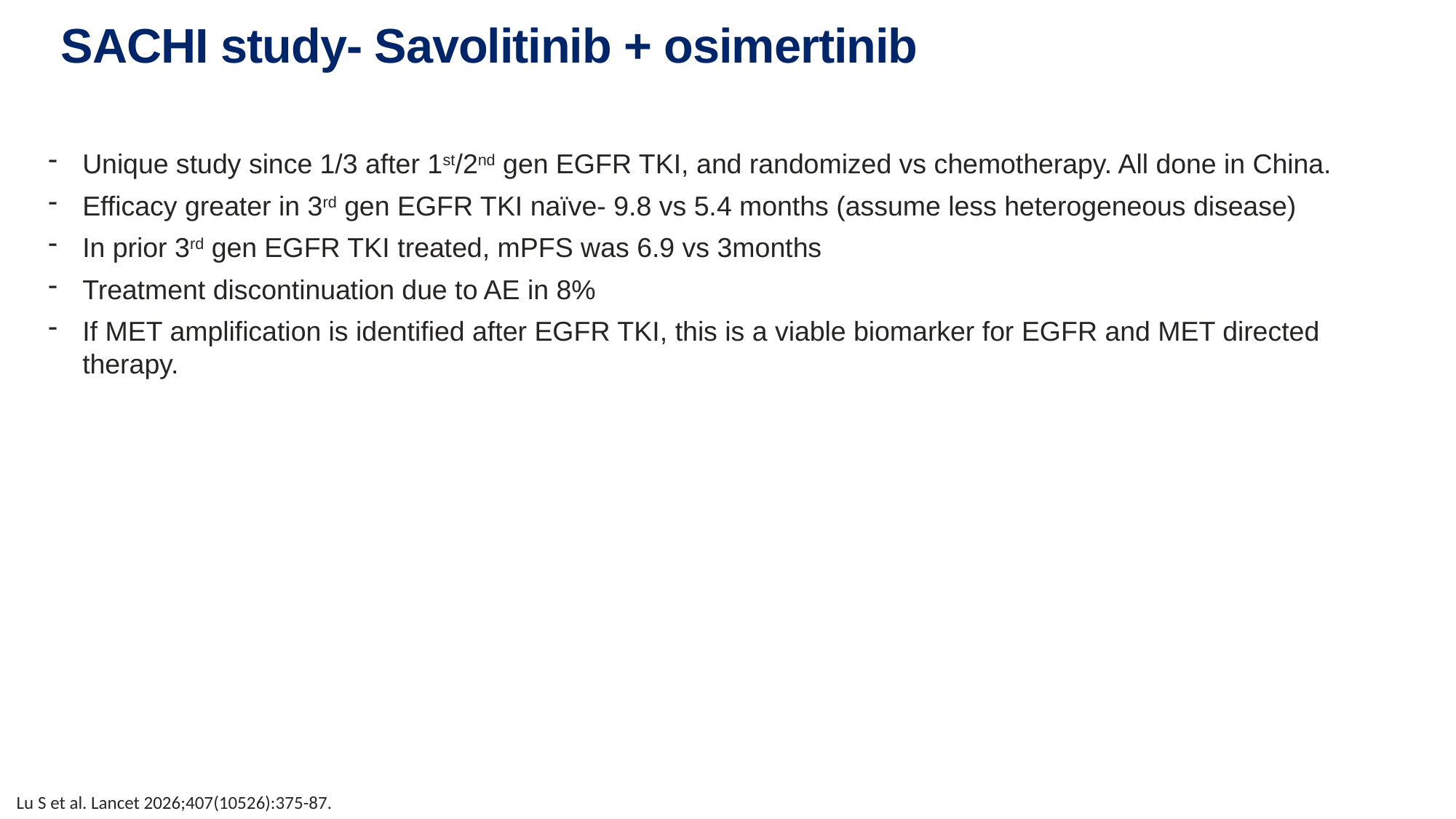

# SACHI study- Savolitinib + osimertinib
Unique study since 1/3 after 1st/2nd gen EGFR TKI, and randomized vs chemotherapy. All done in China.
Efficacy greater in 3rd gen EGFR TKI naïve- 9.8 vs 5.4 months (assume less heterogeneous disease)
In prior 3rd gen EGFR TKI treated, mPFS was 6.9 vs 3months
Treatment discontinuation due to AE in 8%
If MET amplification is identified after EGFR TKI, this is a viable biomarker for EGFR and MET directed therapy.

Lu S et al. Lancet 2026;407(10526):375-87.